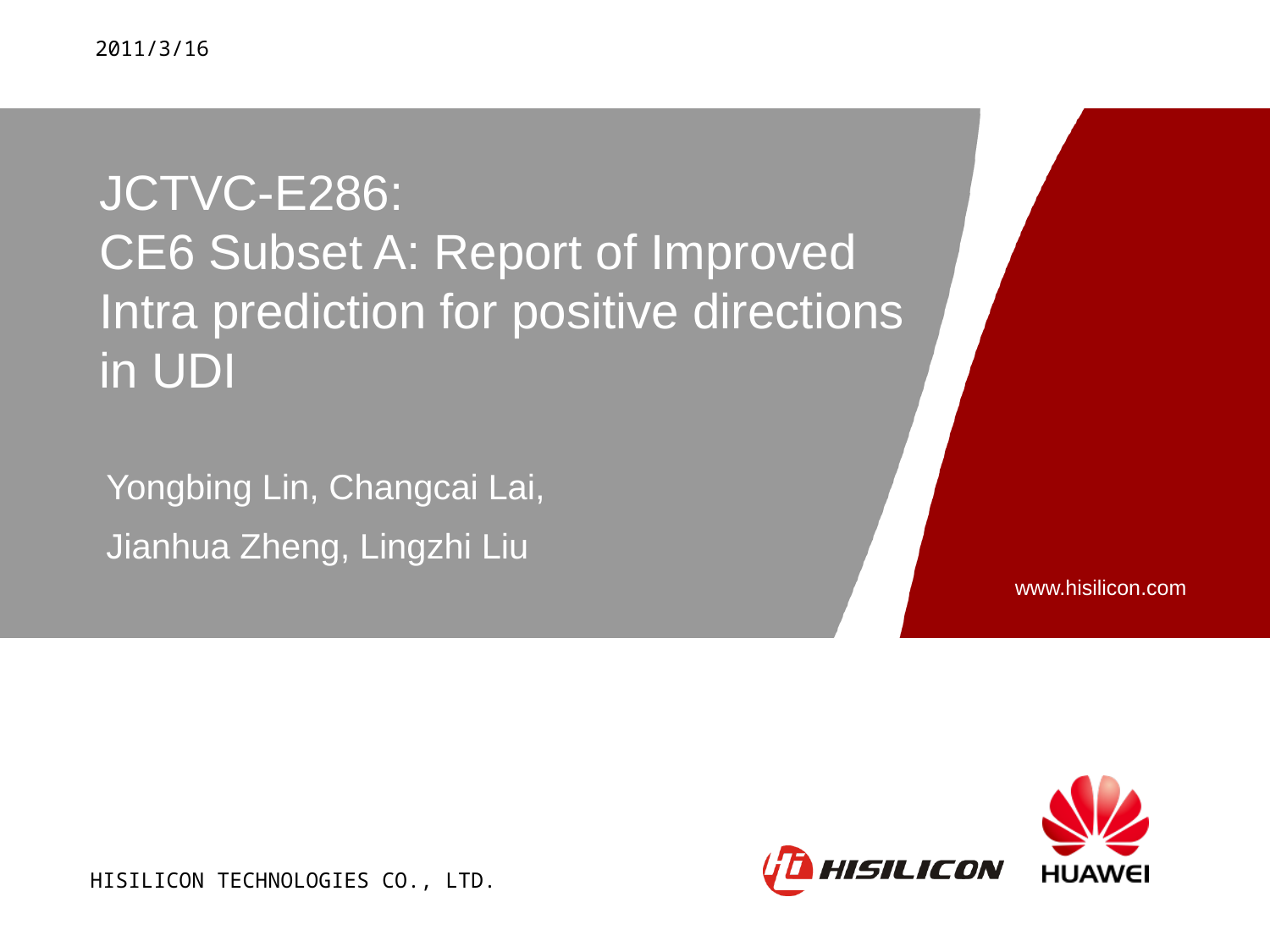

2011/3/16
# JCTVC-E286: CE6 Subset A: Report of Improved Intra prediction for positive directions in UDI
Yongbing Lin, Changcai Lai,
Jianhua Zheng, Lingzhi Liu